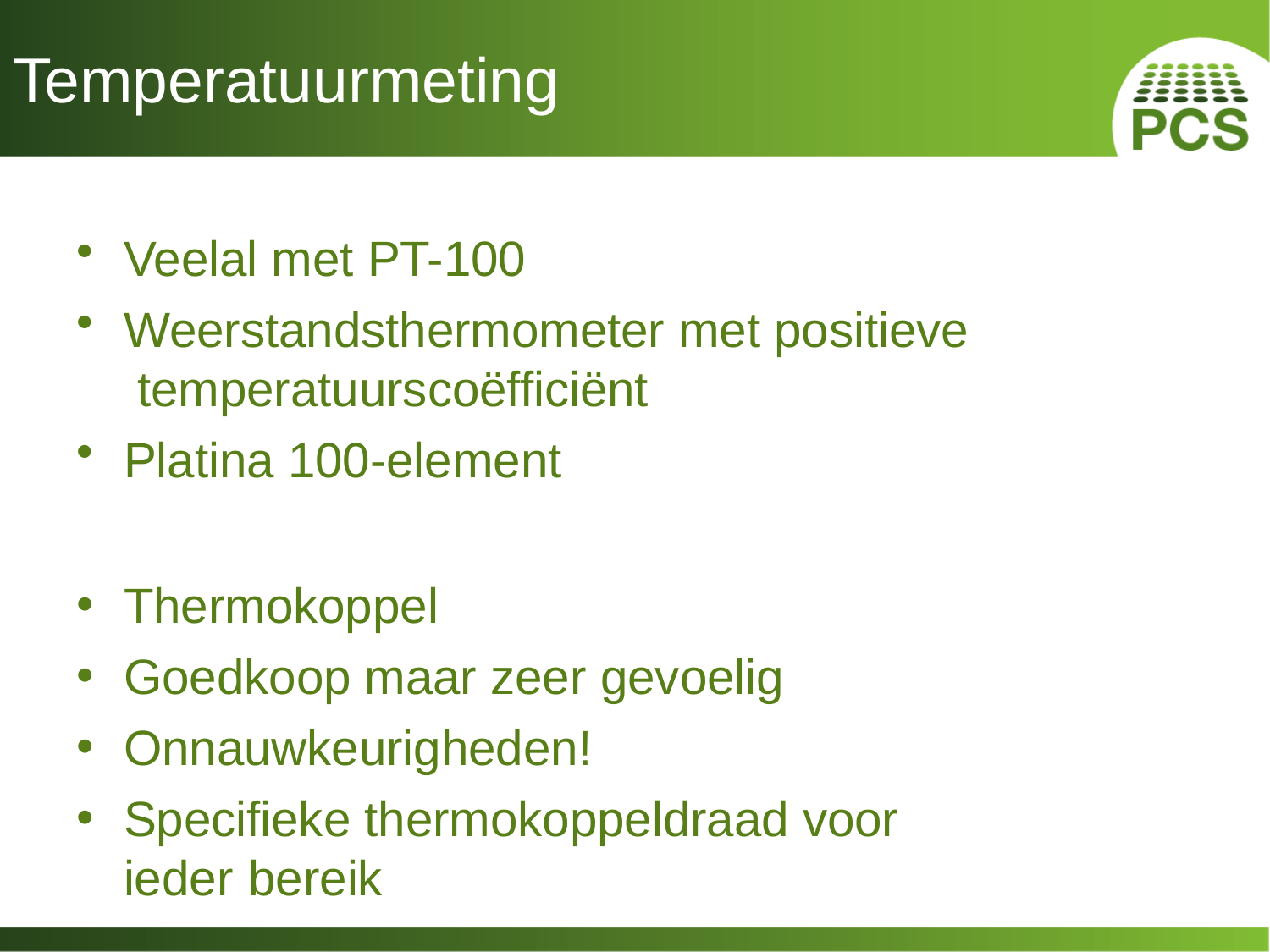

# Temperatuurmeting
Veelal met PT-100
Weerstandsthermometer met positieve  temperatuurscoëfficiënt
Platina 100-element

Thermokoppel
Goedkoop maar zeer gevoelig
Onnauwkeurigheden!
Specifieke thermokoppeldraad voor ieder bereik